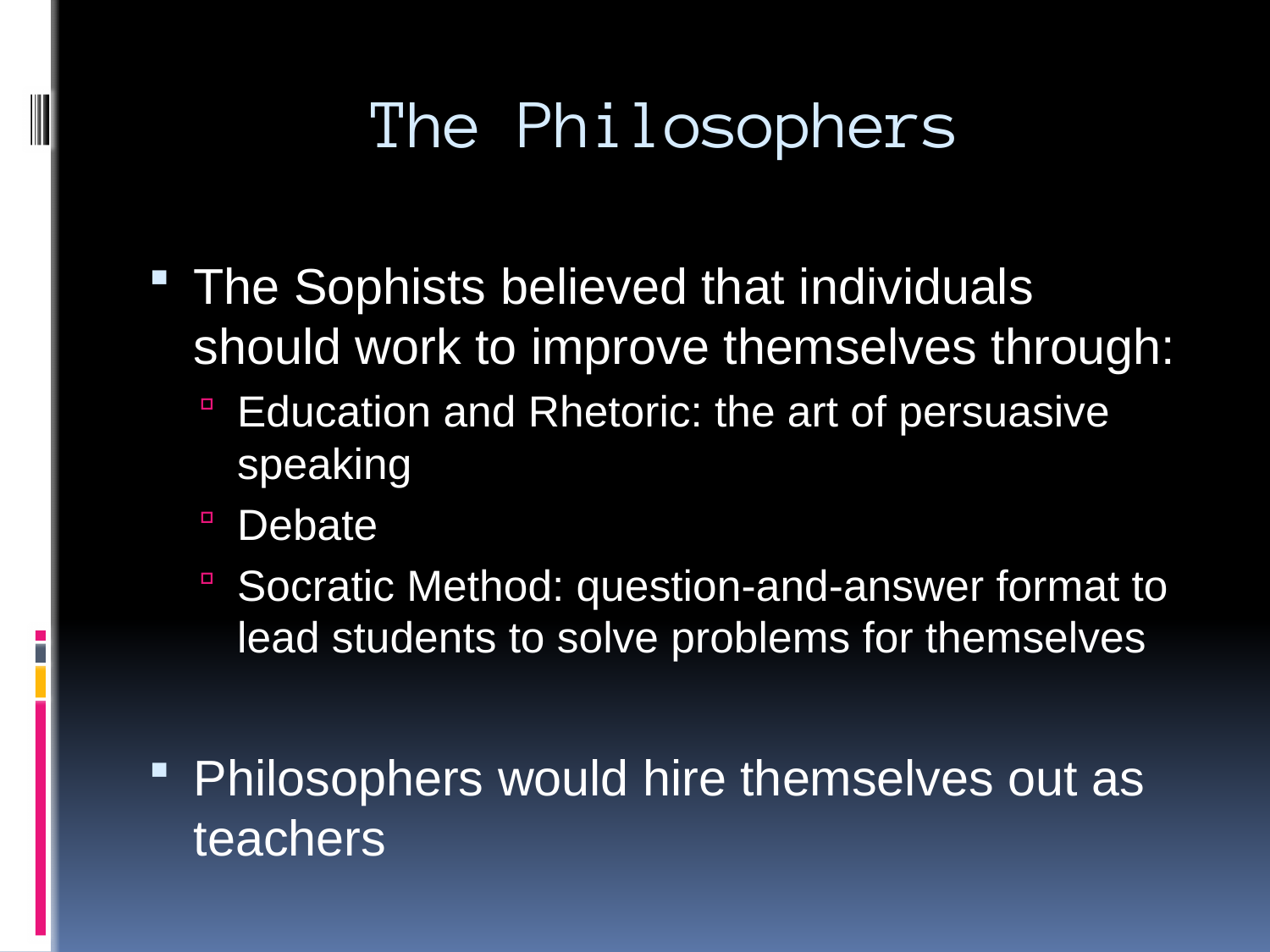

# The Philosophers
The Sophists believed that individuals should work to improve themselves through:
Education and Rhetoric: the art of persuasive speaking
Debate
Socratic Method: question-and-answer format to lead students to solve problems for themselves

Philosophers would hire themselves out as teachers